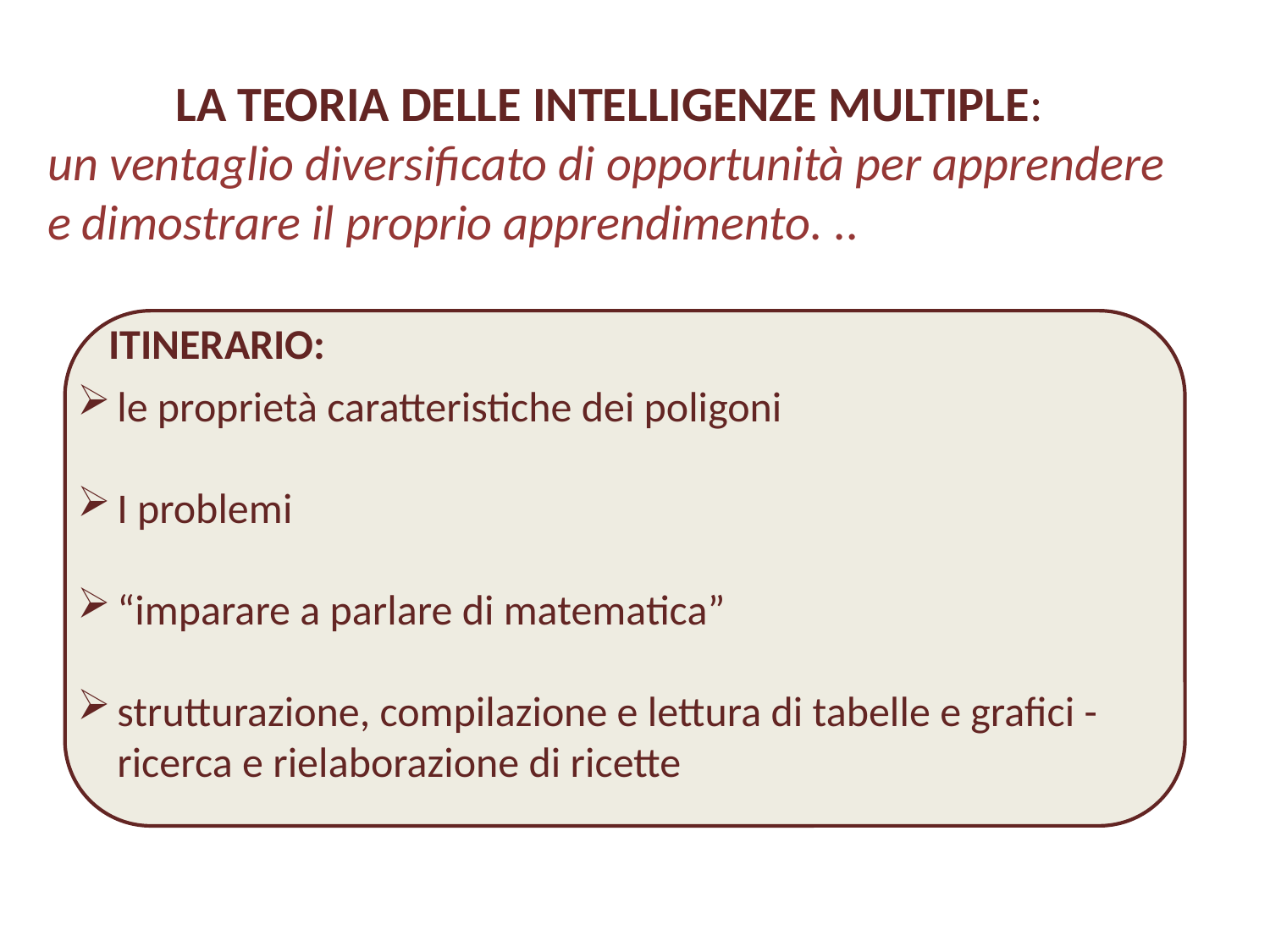

LA TEORIA DELLE INTELLIGENZE MULTIPLE:
un ventaglio diversificato di opportunità per apprendere e dimostrare il proprio apprendimento. ..

ITINERARIO:
le proprietà caratteristiche dei poligoni

I problemi

“imparare a parlare di matematica”

strutturazione, compilazione e lettura di tabelle e grafici - ricerca e rielaborazione di ricette